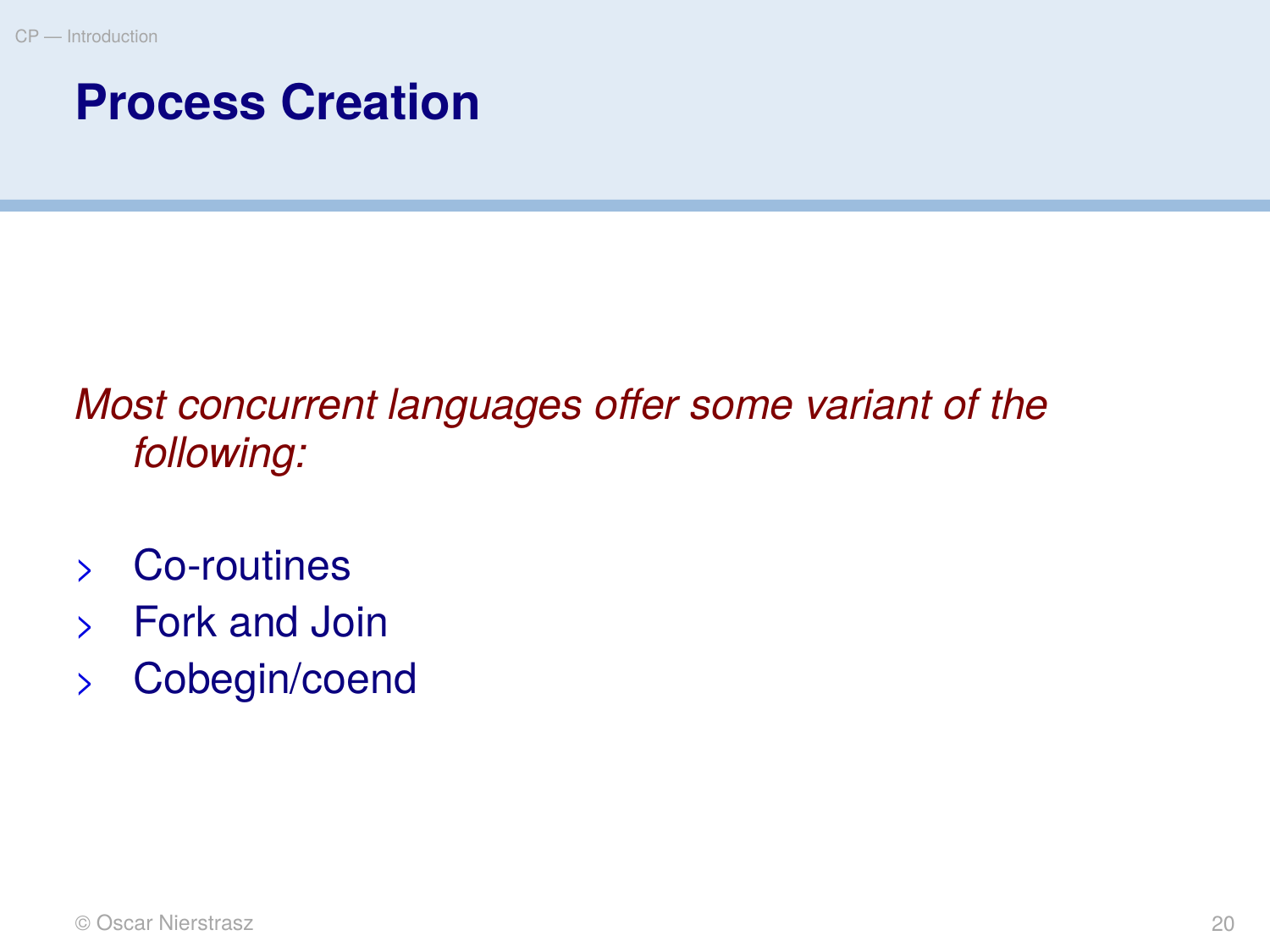

CP — Introduction
# Process Creation
Most concurrent languages offer some variant of the following:

Co-routines
Fork and Join
Cobegin/coend
© Oscar Nierstrasz
20